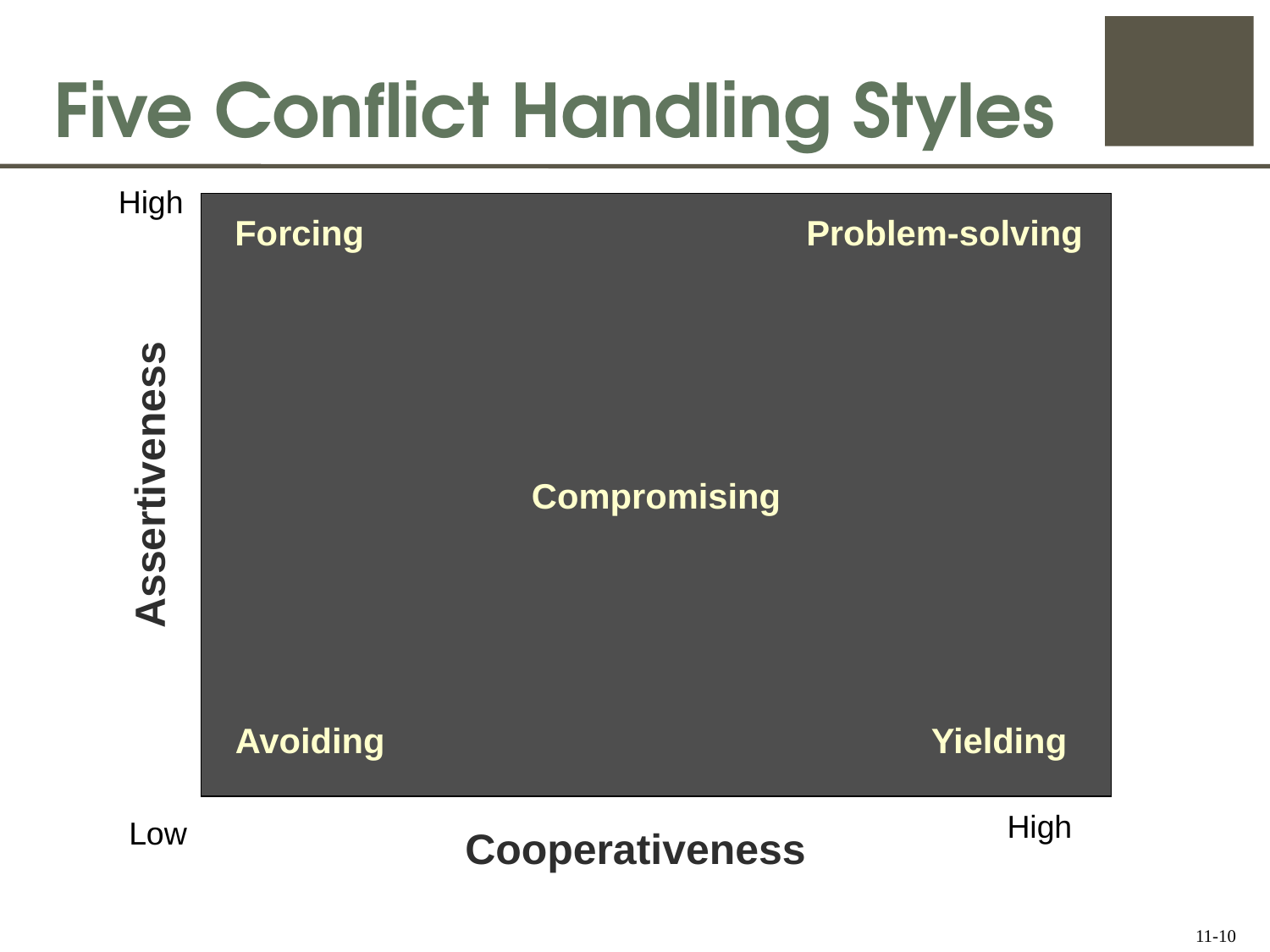

# Five Conflict Handling Styles
High

Forcing
Problem-solving
Assertiveness
Compromising
Avoiding
Yielding
High
Low
Cooperativeness